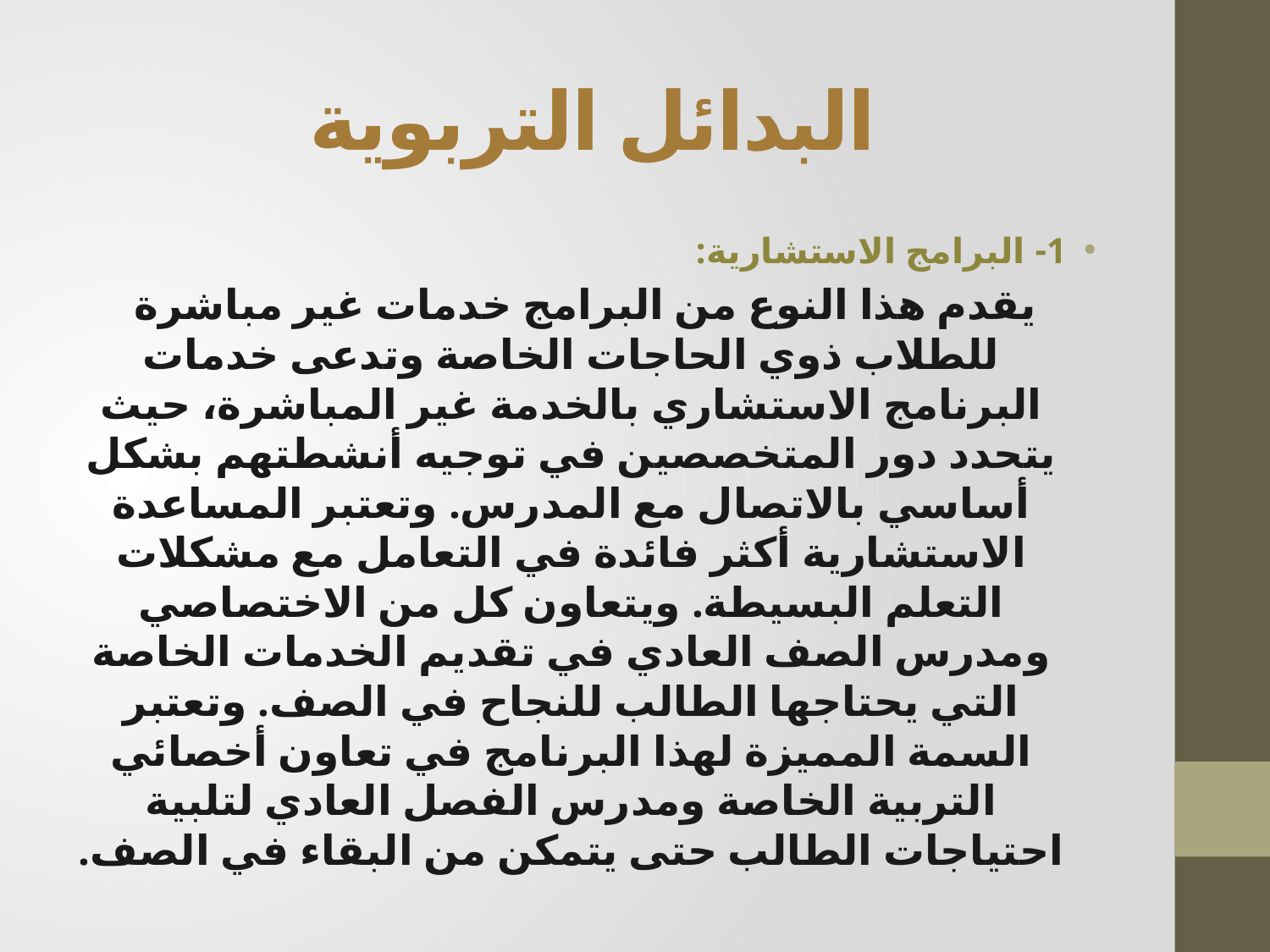

# البدائل التربوية
1- البرامج الاستشارية:
يقدم هذا النوع من البرامج خدمات غير مباشرة للطلاب ذوي الحاجات الخاصة وتدعى خدمات البرنامج الاستشاري بالخدمة غير المباشرة، حيث يتحدد دور المتخصصين في توجيه أنشطتهم بشكل أساسي بالاتصال مع المدرس. وتعتبر المساعدة الاستشارية أكثر فائدة في التعامل مع مشكلات التعلم البسيطة. ويتعاون كل من الاختصاصي ومدرس الصف العادي في تقديم الخدمات الخاصة التي يحتاجها الطالب للنجاح في الصف. وتعتبر السمة المميزة لهذا البرنامج في تعاون أخصائي التربية الخاصة ومدرس الفصل العادي لتلبية احتياجات الطالب حتى يتمكن من البقاء في الصف.